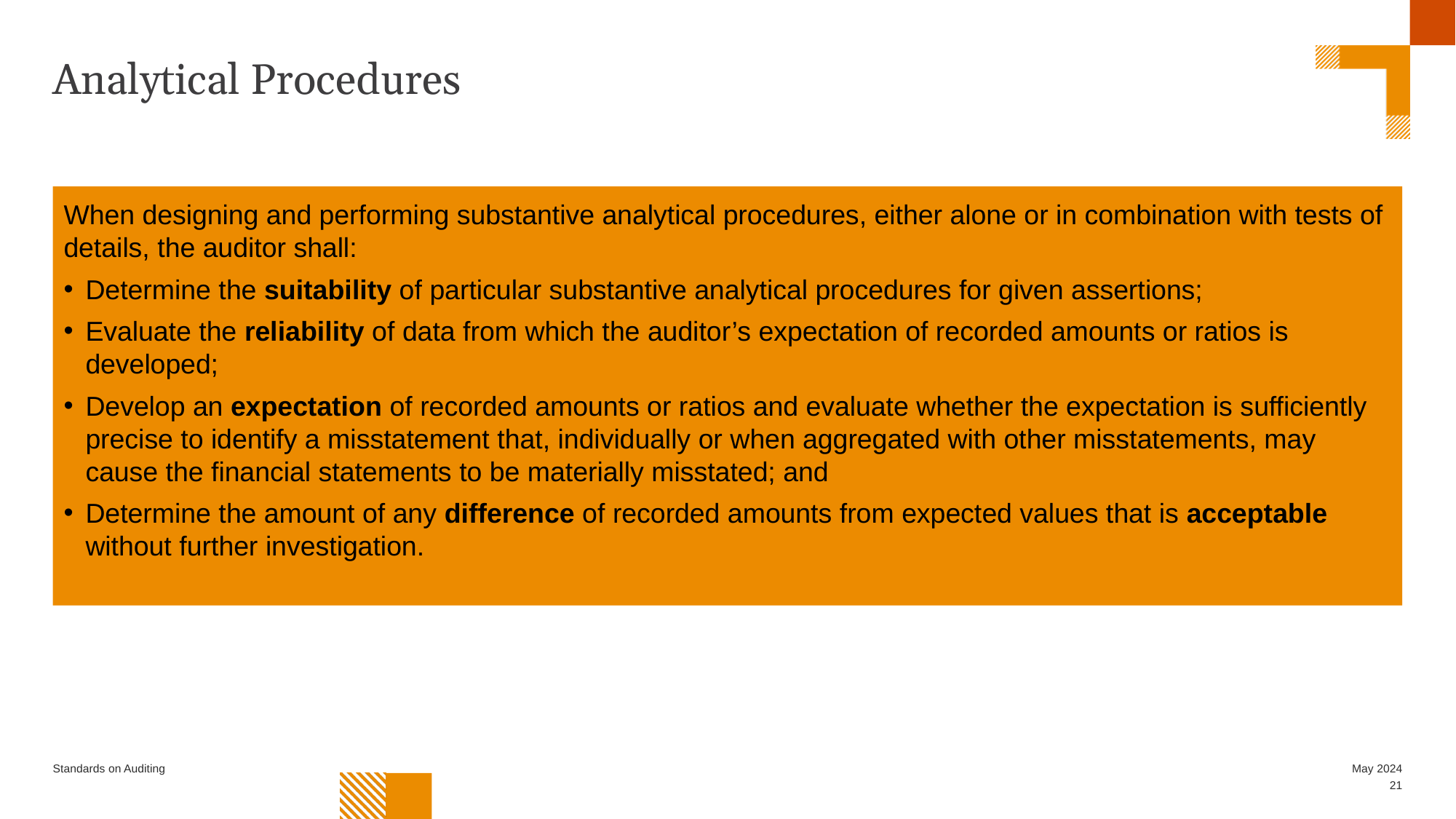

# Analytical Procedures
When designing and performing substantive analytical procedures, either alone or in combination with tests of details, the auditor shall:
Determine the suitability of particular substantive analytical procedures for given assertions;
Evaluate the reliability of data from which the auditor’s expectation of recorded amounts or ratios is developed;
Develop an expectation of recorded amounts or ratios and evaluate whether the expectation is sufficiently precise to identify a misstatement that, individually or when aggregated with other misstatements, may cause the financial statements to be materially misstated; and
Determine the amount of any difference of recorded amounts from expected values that is acceptable without further investigation.
Standards on Auditing
May 2024
21